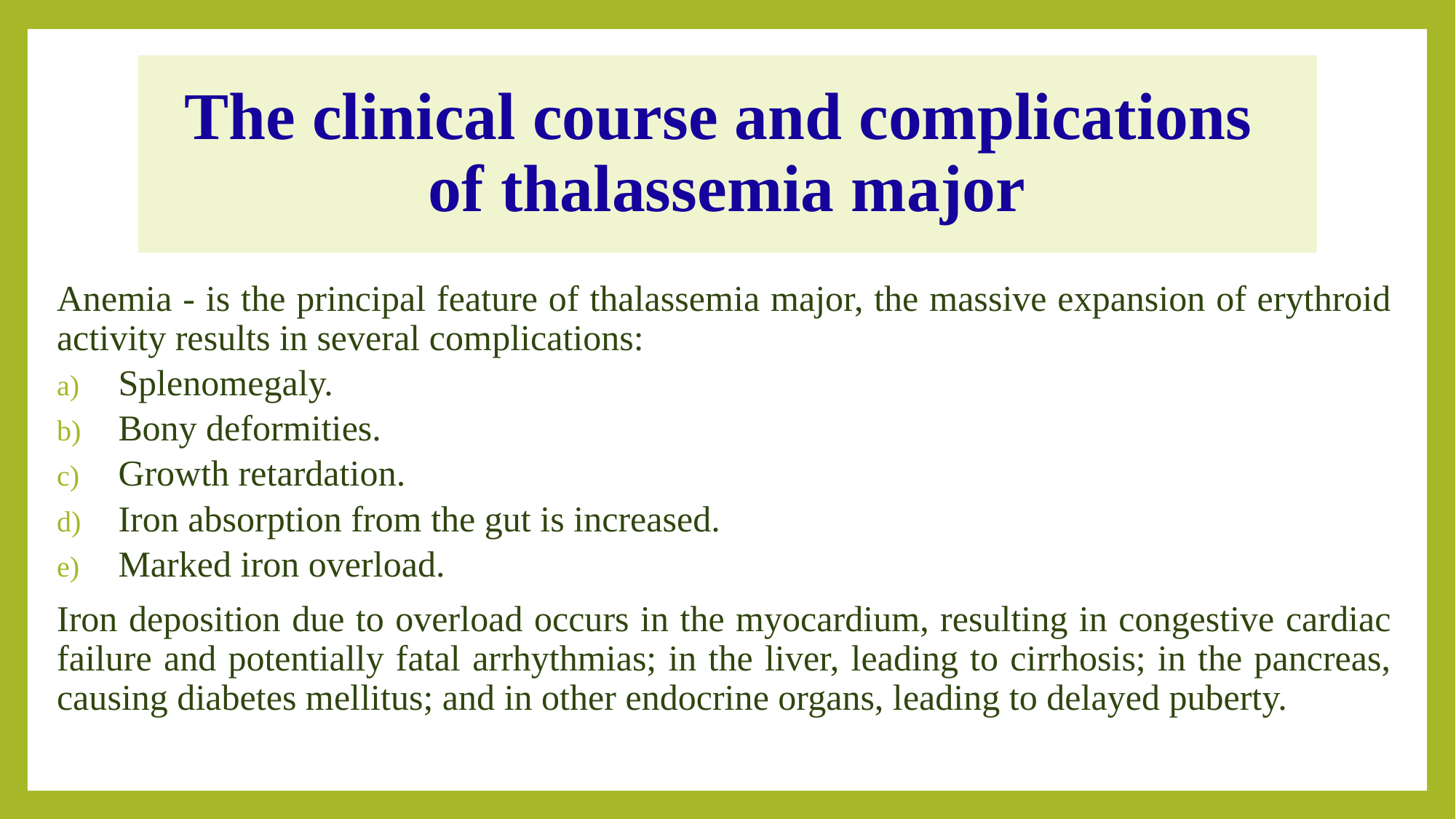

# The clinical course and complications of thalassemia major
Anemia - is the principal feature of thalassemia major, the massive expansion of erythroid activity results in several complications:
Splenomegaly.
Bony deformities.
Growth retardation.
Iron absorption from the gut is increased.
Marked iron overload.
Iron deposition due to overload occurs in the myocardium, resulting in congestive cardiac failure and potentially fatal arrhythmias; in the liver, leading to cirrhosis; in the pancreas, causing diabetes mellitus; and in other endocrine organs, leading to delayed puberty.